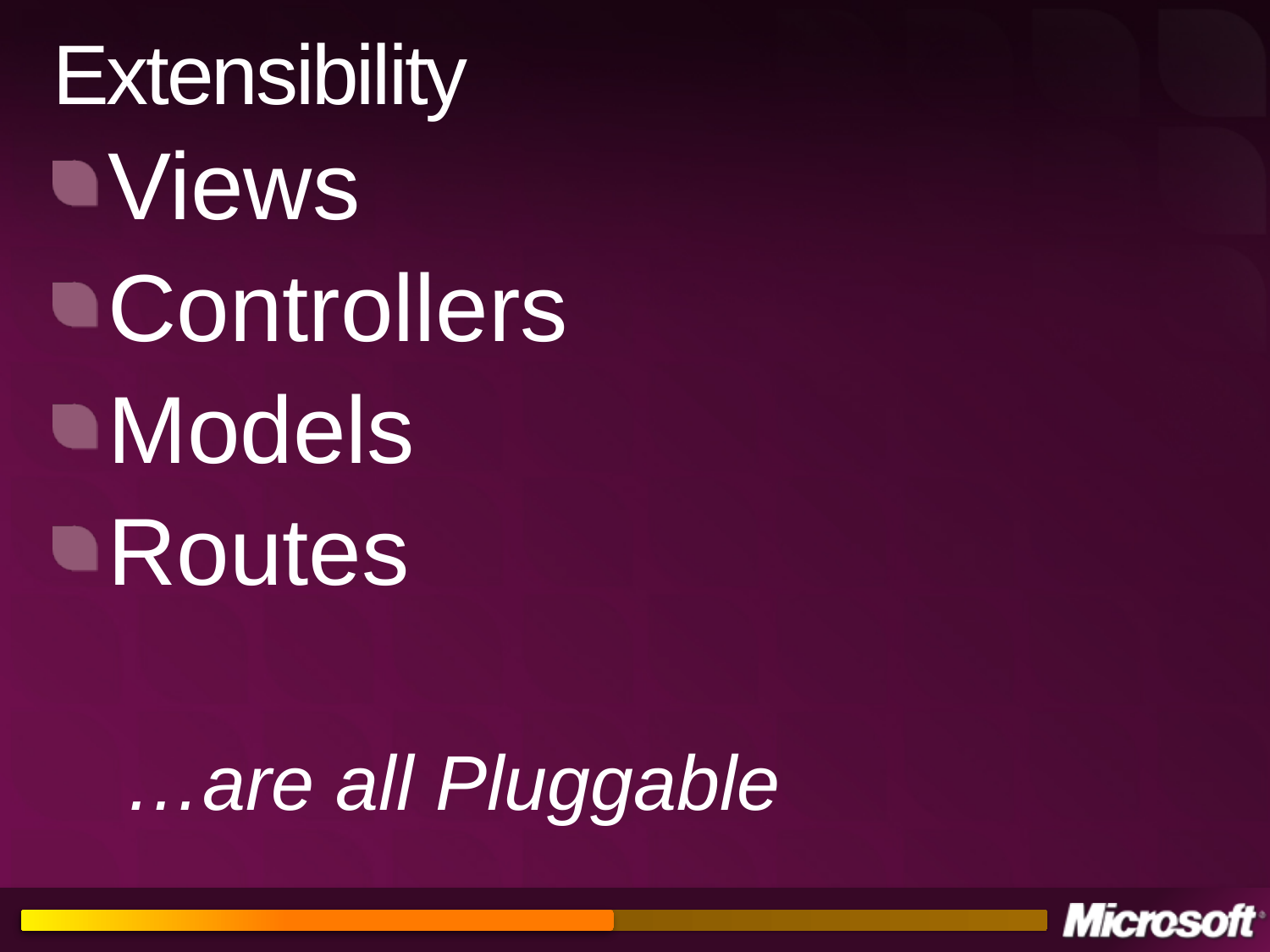

# Extensibility
Views
Controllers
Models
Routes

…are all Pluggable